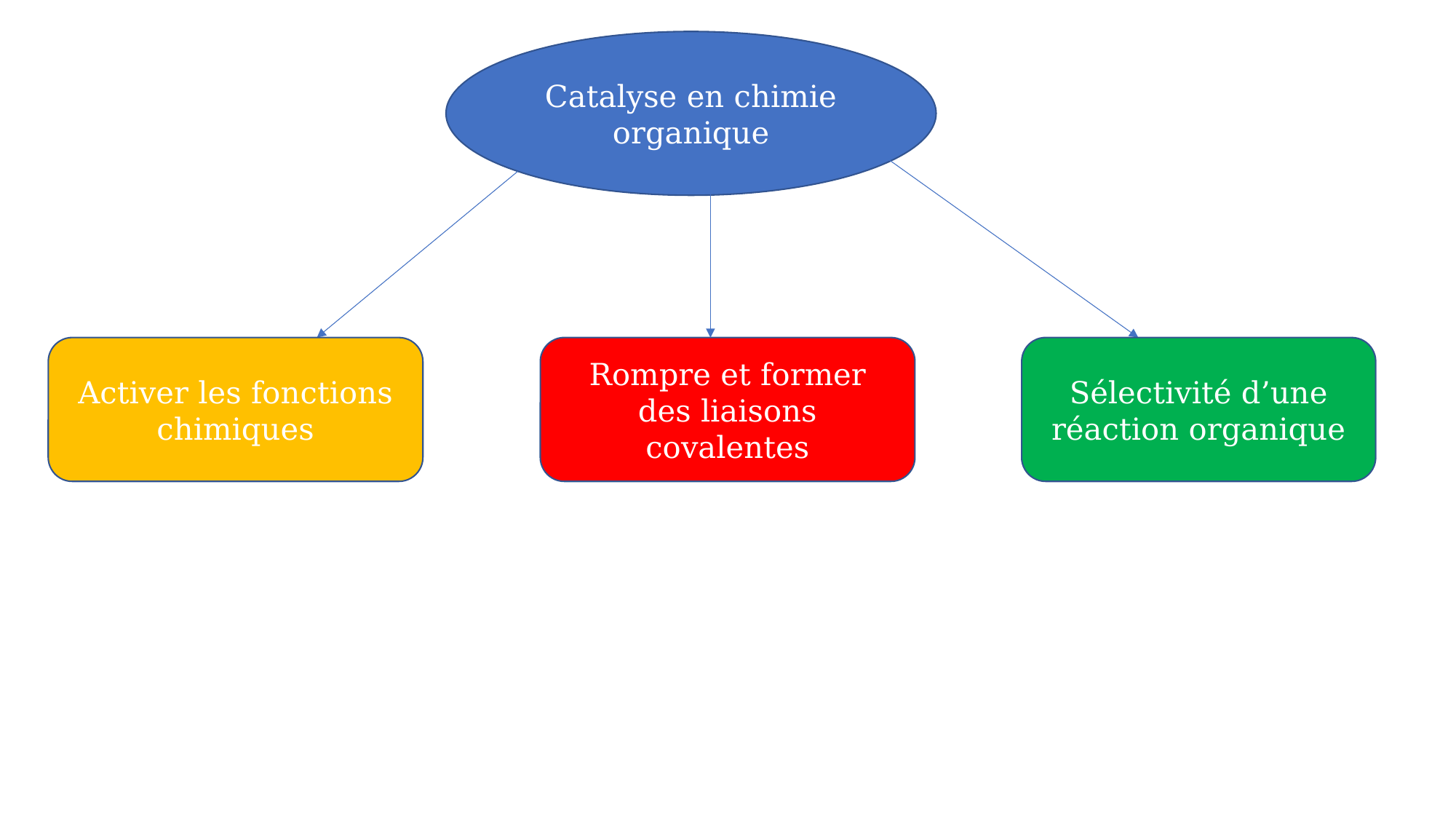

Catalyse en chimie organique
Activer les fonctions chimiques
Rompre et former des liaisons covalentes
Sélectivité d’une réaction organique